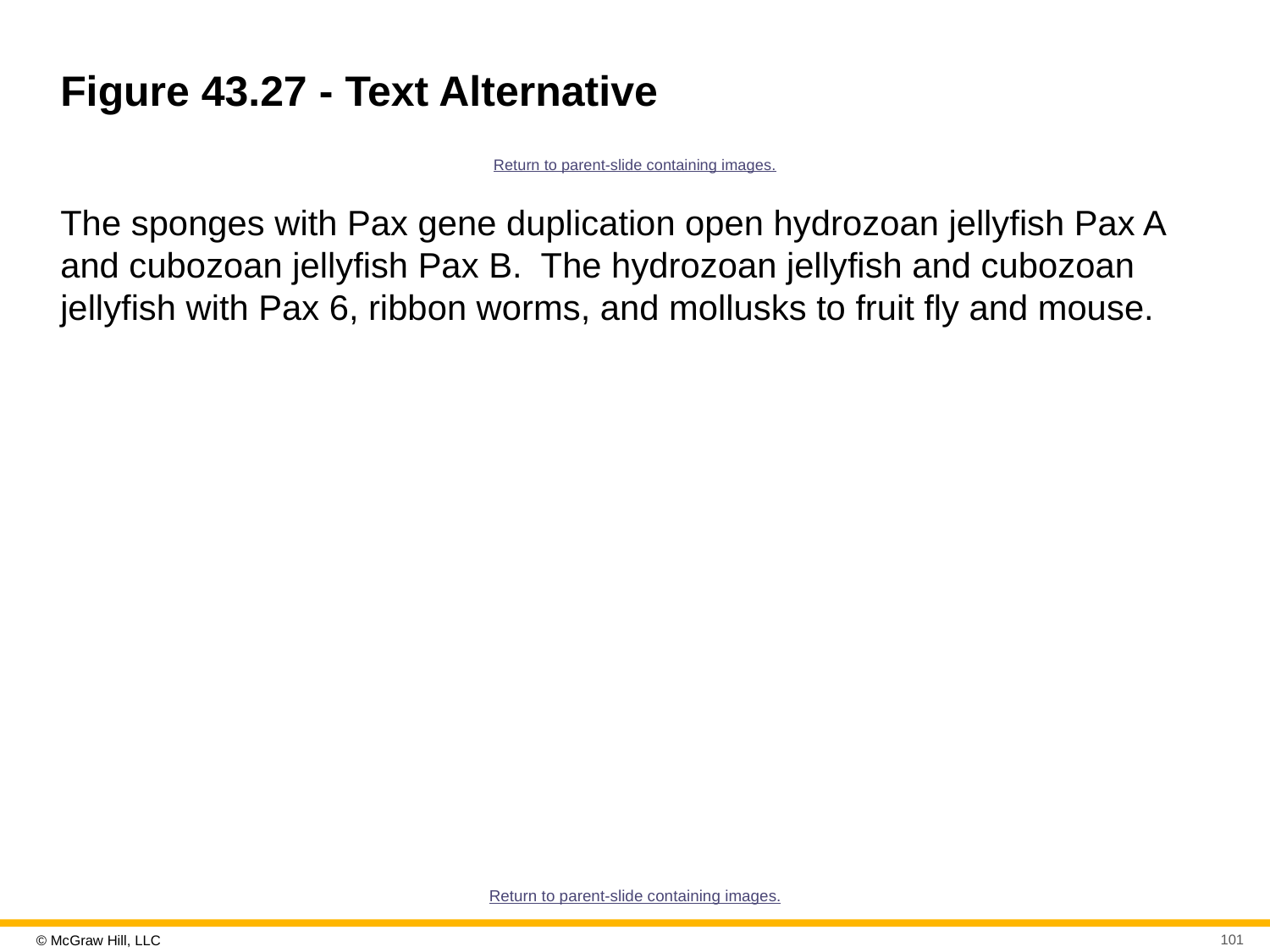

# Figure 43.27 - Text Alternative
Return to parent-slide containing images.
The sponges with Pax gene duplication open hydrozoan jellyfish Pax A and cubozoan jellyfish Pax B.  The hydrozoan jellyfish and cubozoan jellyfish with Pax 6, ribbon worms, and mollusks to fruit fly and mouse.
Return to parent-slide containing images.
101